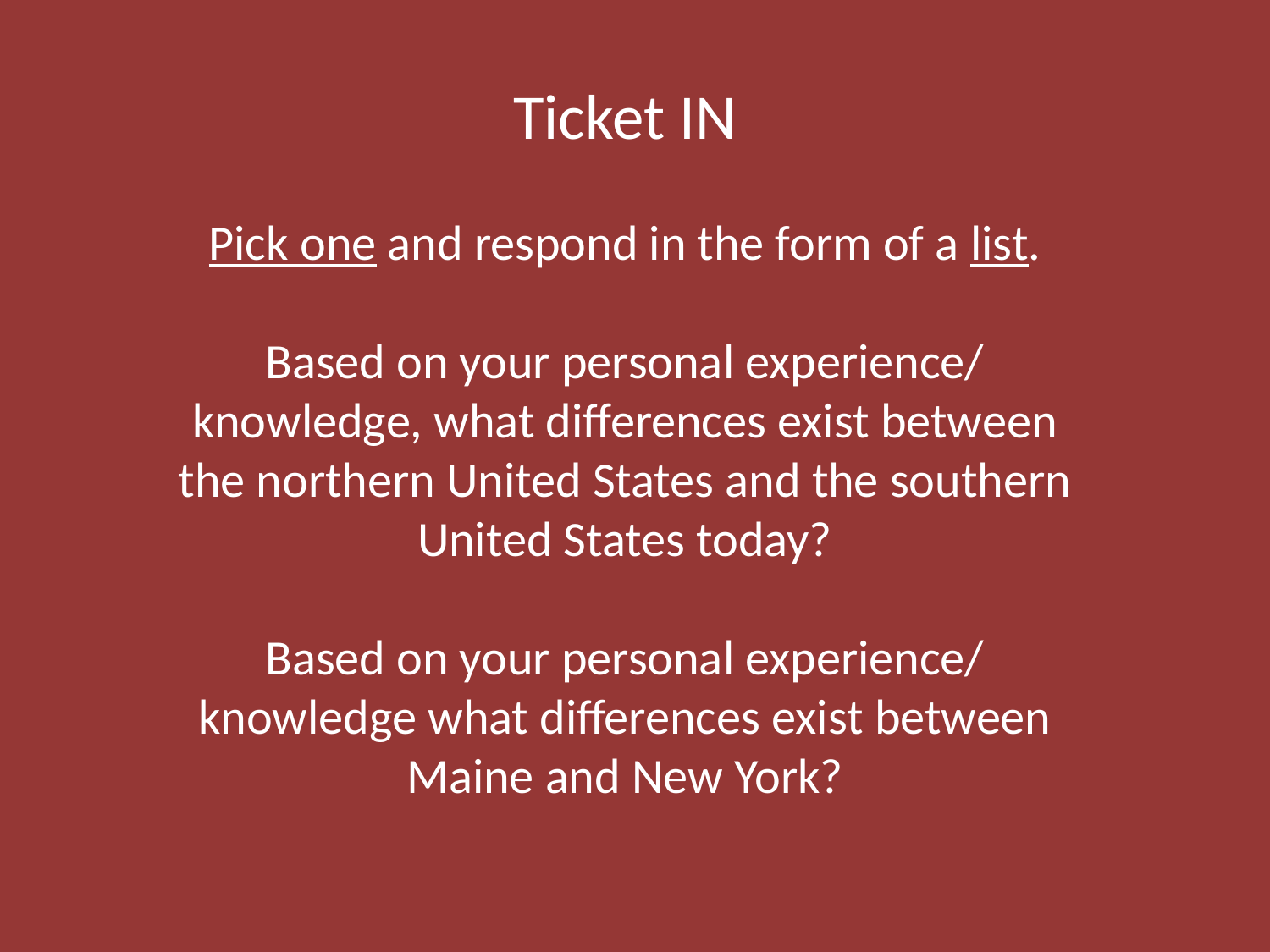

Ticket IN

Pick one and respond in the form of a list.

Based on your personal experience/ knowledge, what differences exist between the northern United States and the southern United States today?

Based on your personal experience/ knowledge what differences exist between Maine and New York?